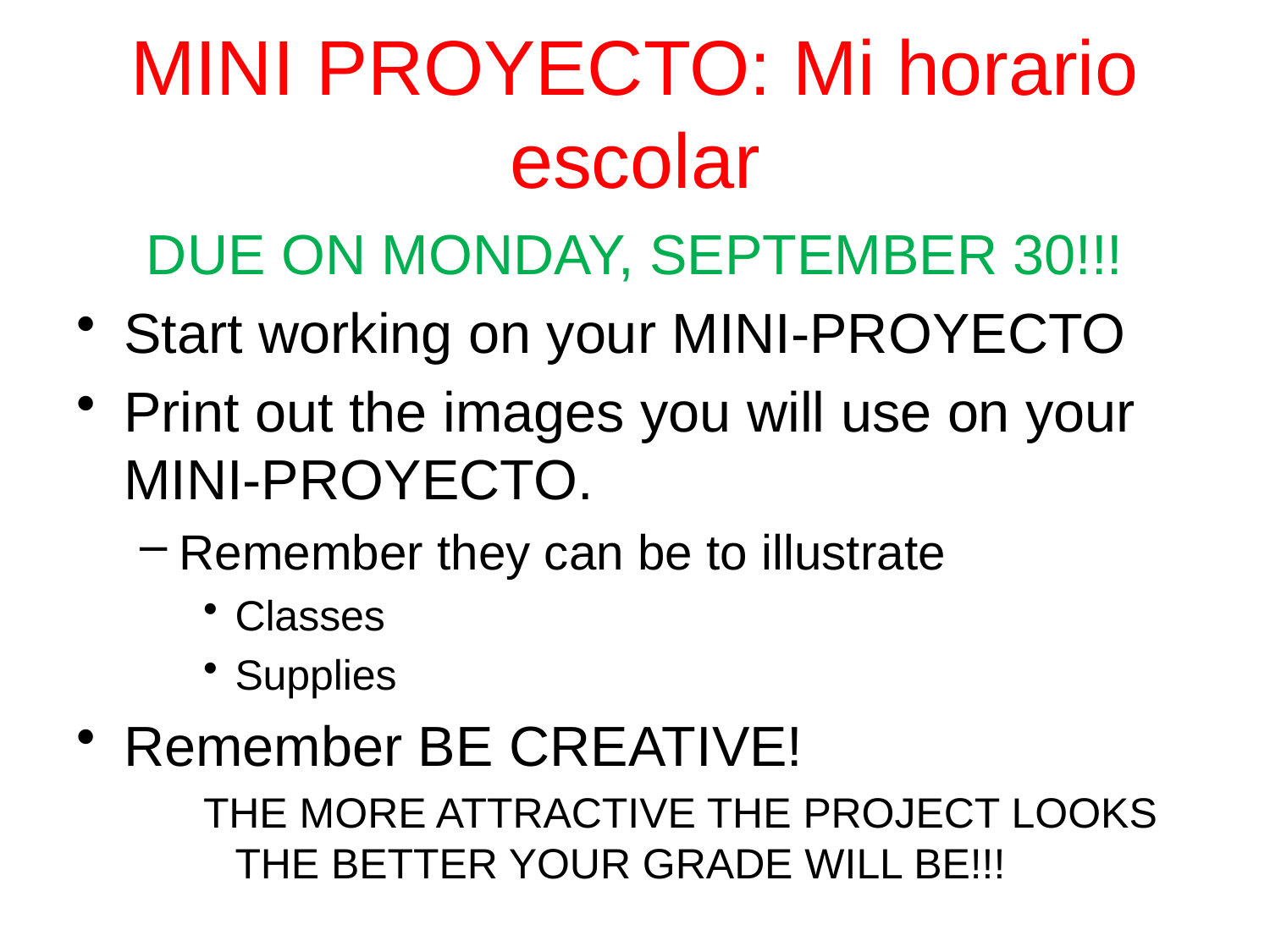

# MINI PROYECTO: Mi horario escolar
DUE ON MONDAY, SEPTEMBER 30!!!
Start working on your MINI-PROYECTO
Print out the images you will use on your MINI-PROYECTO.
Remember they can be to illustrate
Classes
Supplies
Remember BE CREATIVE!
THE MORE ATTRACTIVE THE PROJECT LOOKS THE BETTER YOUR GRADE WILL BE!!!